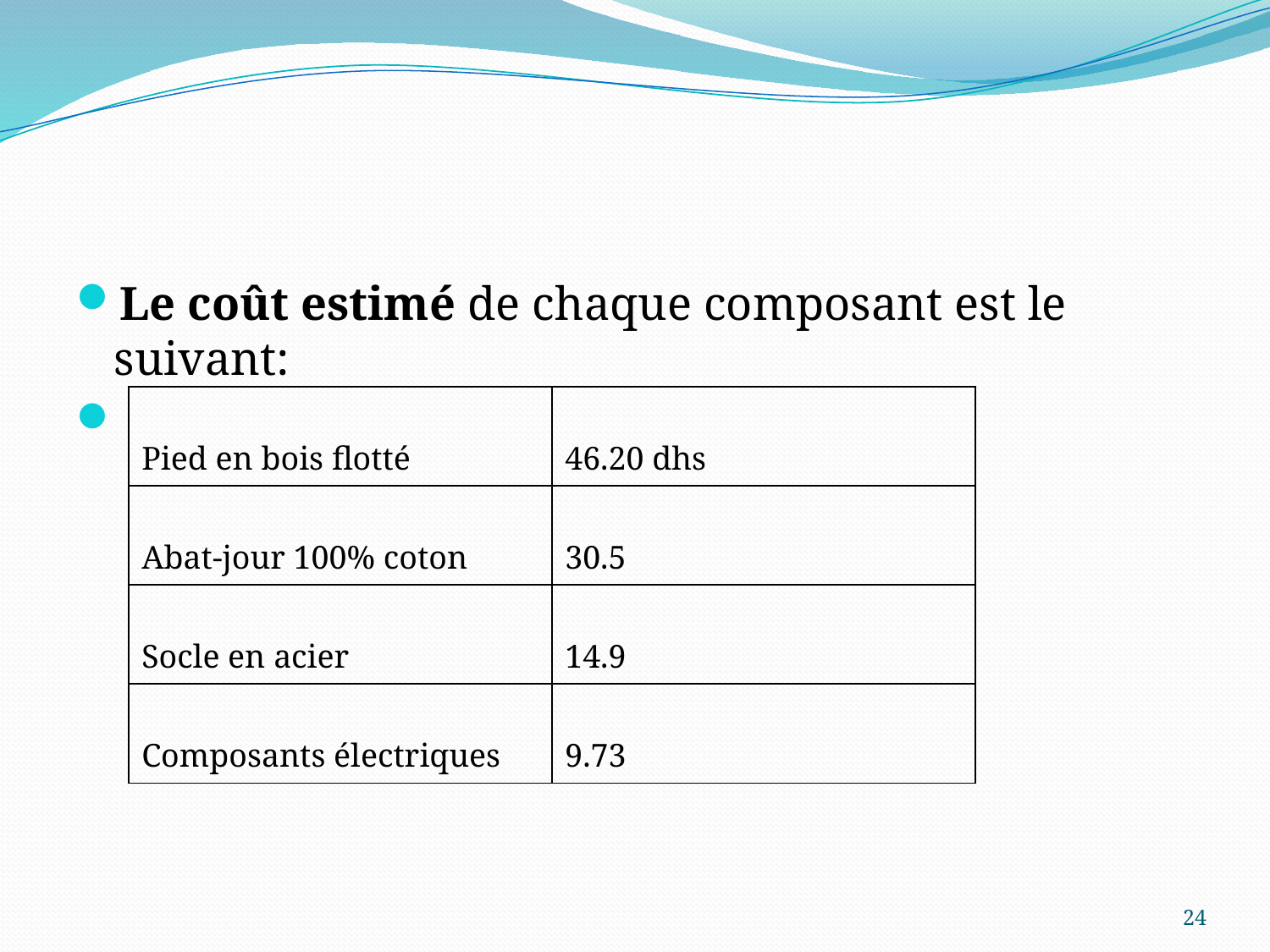

#
Le coût estimé de chaque composant est le suivant:

| Pied en bois flotté | 46.20 dhs |
| --- | --- |
| Abat-jour 100% coton | 30.5 |
| Socle en acier | 14.9 |
| Composants électriques | 9.73 |
24